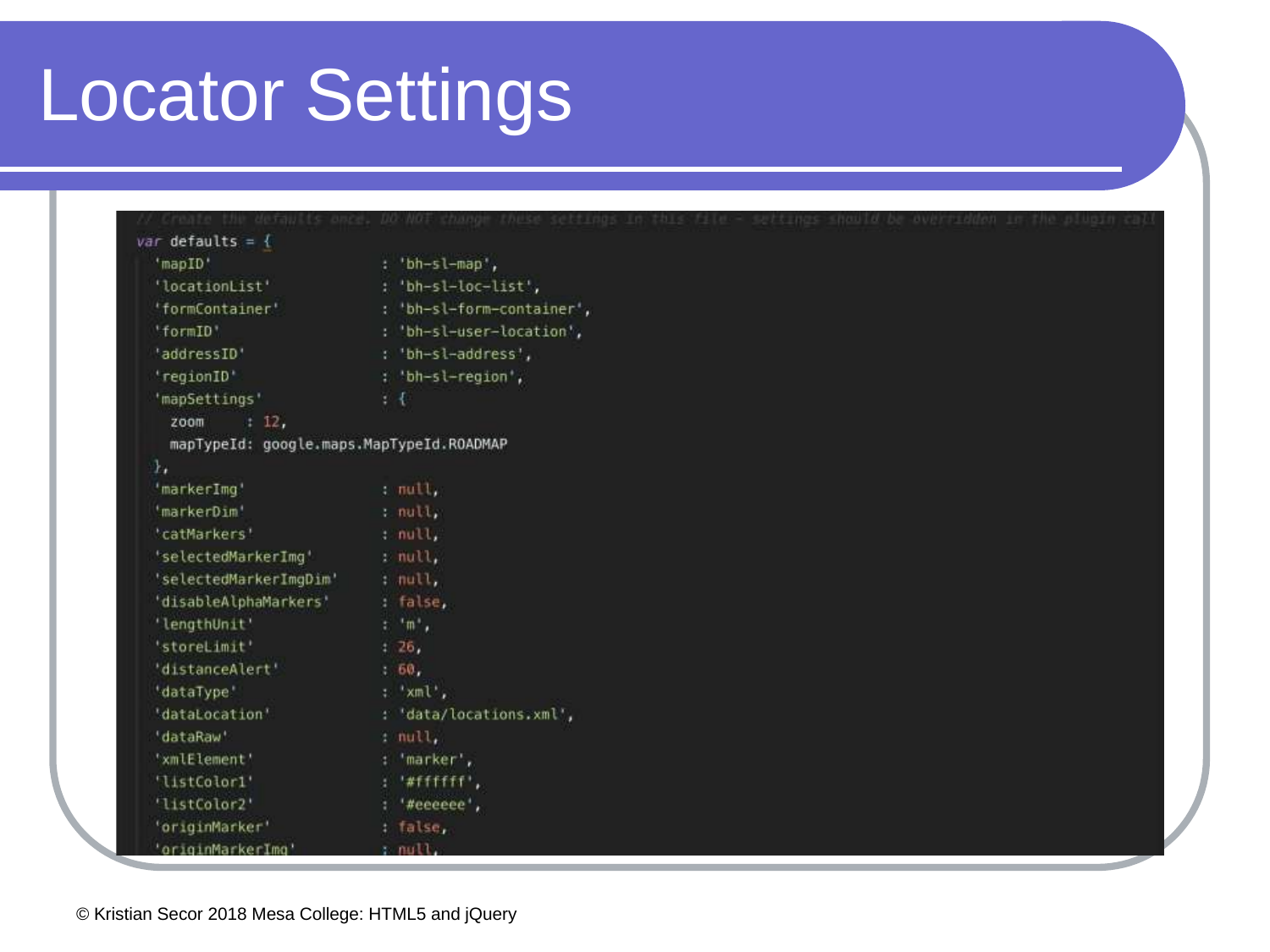

# Locator Settings

© Kristian Secor 2018 Mesa College: HTML5 and jQuery